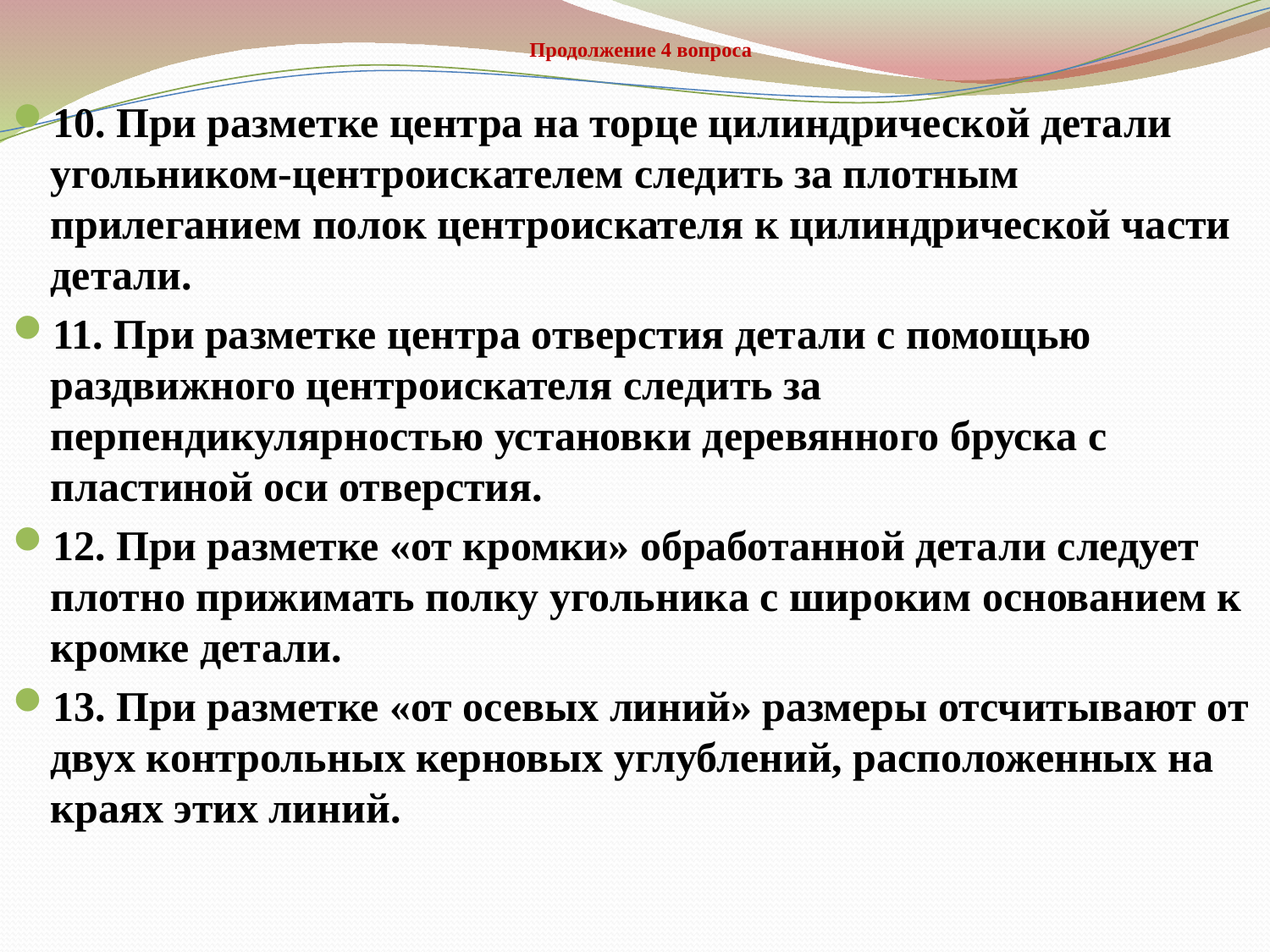

# Продолжение 4 вопроса
10. При разметке центра на торце цилиндрической детали угольником-центроискателем следить за плотным прилеганием полок центроискателя к цилиндрической части детали.
11. При разметке центра отверстия детали с помощью раздвижного центроискателя следить за перпендикулярностью установки деревянного бруска с пластиной оси отверстия.
12. При разметке «от кромки» обработанной детали следует плотно прижимать полку угольника с широким основанием к кромке детали.
13. При разметке «от осевых линий» размеры отсчитывают от двух контрольных керновых углублений, расположенных на краях этих линий.